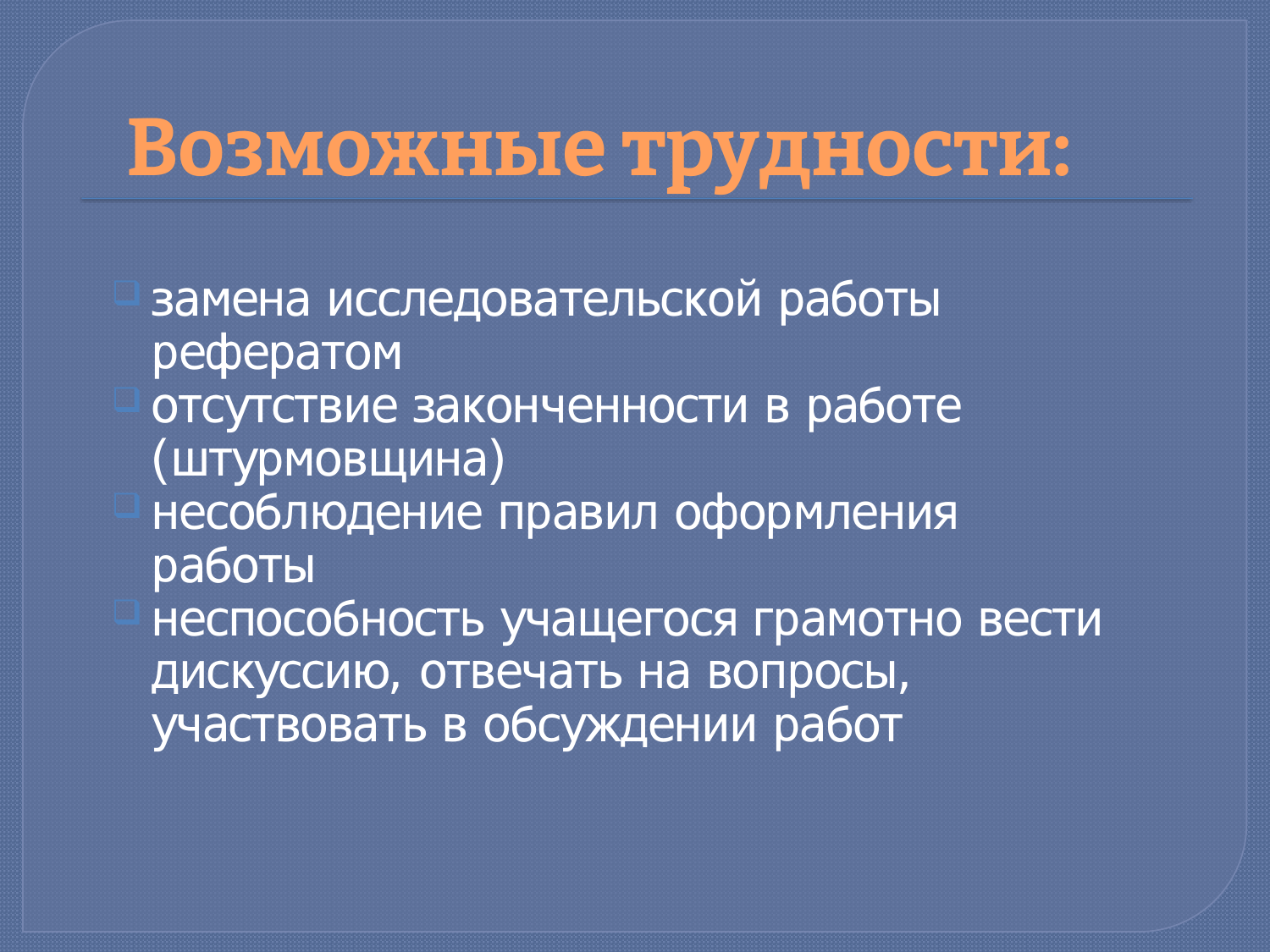

# Возможные трудности:
замена исследовательской работы рефератом
отсутствие законченности в работе (штурмовщина)
несоблюдение правил оформления работы
неспособность учащегося грамотно вести дискуссию, отвечать на вопросы, участвовать в обсуждении работ